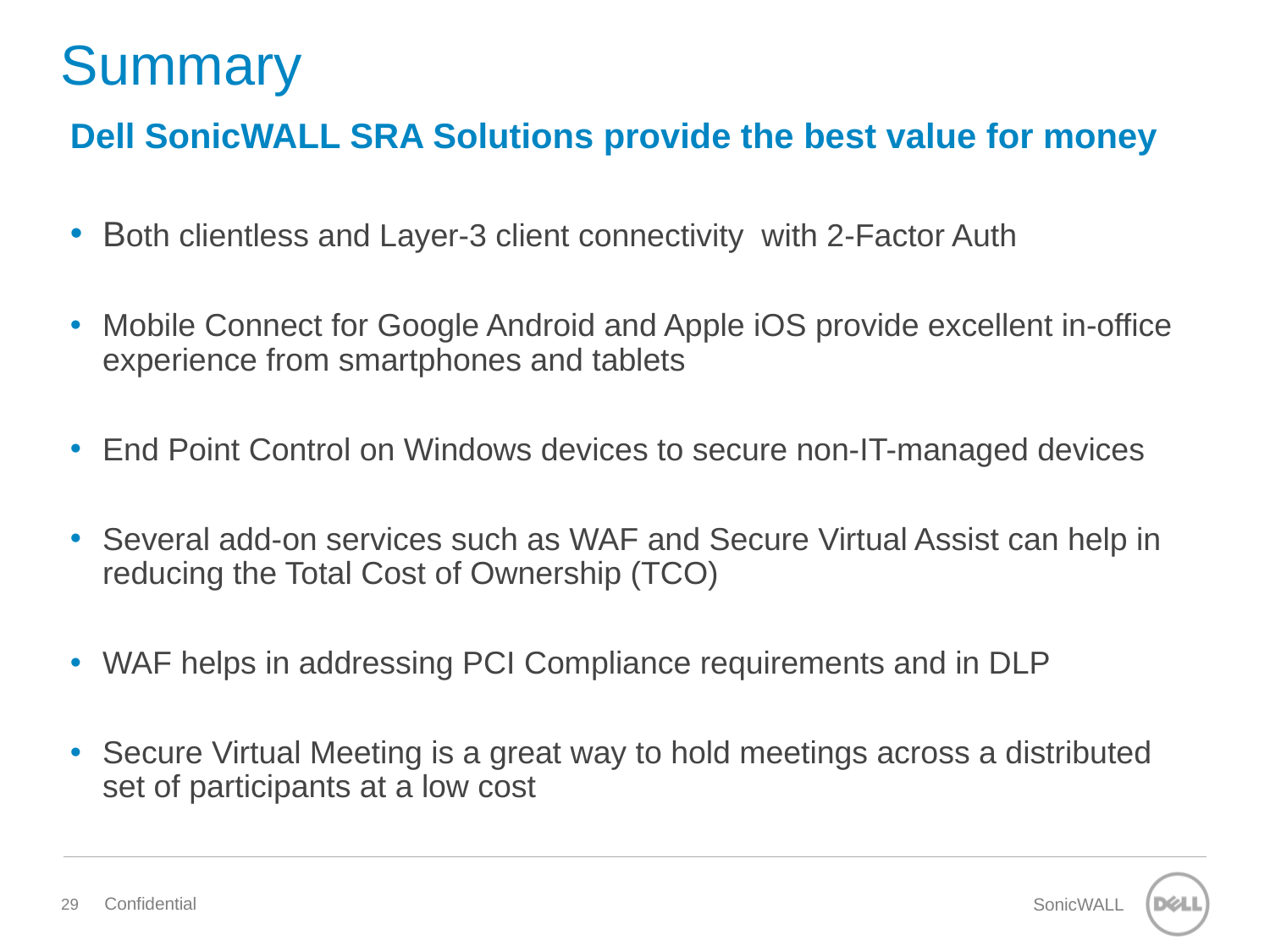

# Summary
Dell SonicWALL SRA Solutions provide the best value for money

Both clientless and Layer-3 client connectivity  with 2-Factor Auth

Mobile Connect for Google Android and Apple iOS provide excellent in-office experience from smartphones and tablets

End Point Control on Windows devices to secure non-IT-managed devices

Several add-on services such as WAF and Secure Virtual Assist can help in reducing the Total Cost of Ownership (TCO)

WAF helps in addressing PCI Compliance requirements and in DLP

Secure Virtual Meeting is a great way to hold meetings across a distributed set of participants at a low cost